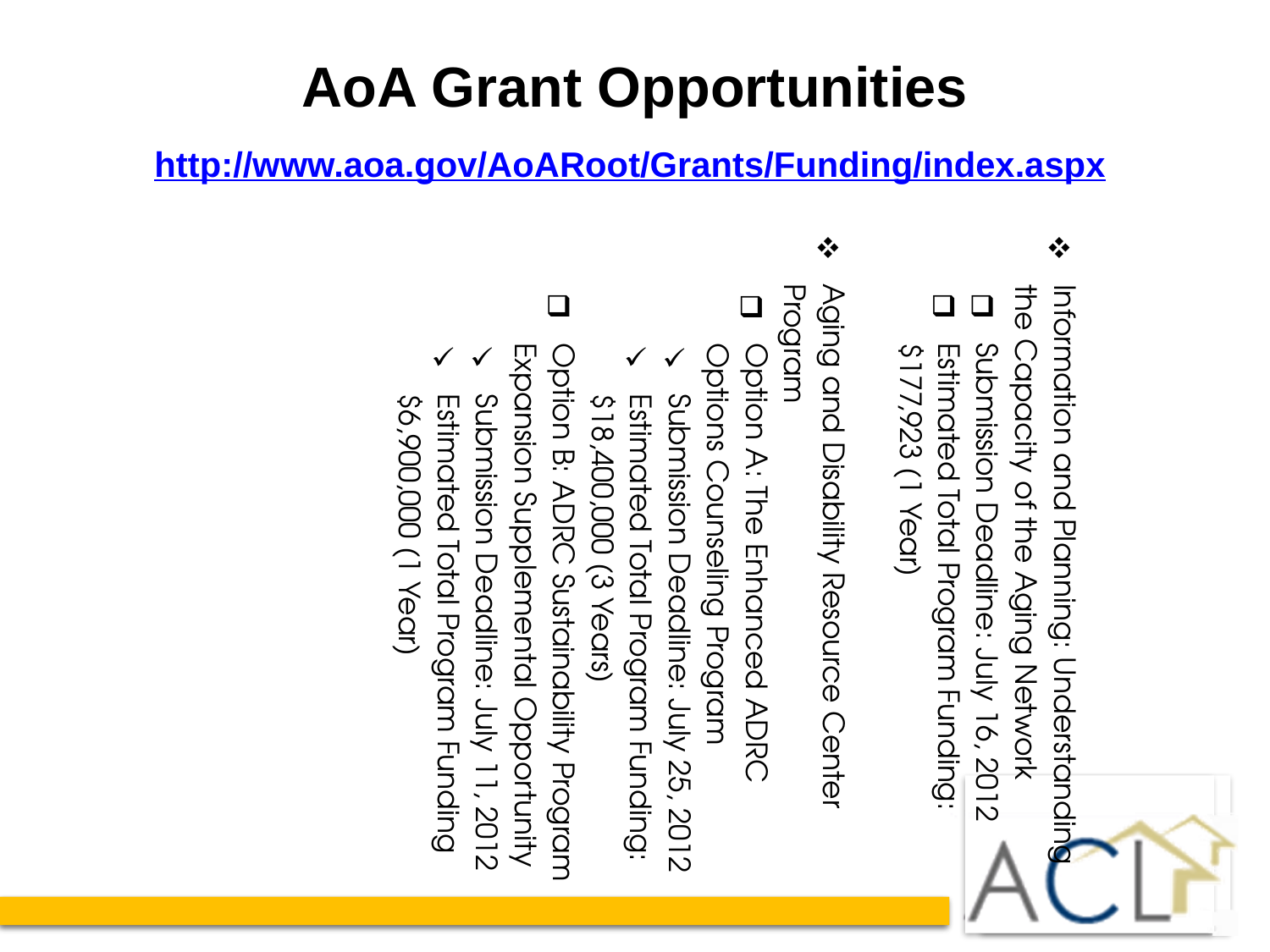

AoA Grant Opportunities
http://www.aoa.gov/AoARoot/Grants/Funding/index.aspx
Information and Planning: Understanding the Capacity of the Aging Network
Submission Deadline: July 16, 2012
Estimated Total Program Funding: $177,923 (1 Year)

Aging and Disability Resource Center Program
Option A: The Enhanced ADRC Options Counseling Program
Submission Deadline: July 25, 2012
Estimated Total Program Funding: $18,400,000 (3 Years)
Option B: ADRC Sustainability Program Expansion Supplemental Opportunity
Submission Deadline: July 11, 2012
Estimated Total Program Funding $6,900,000 (1 Year)